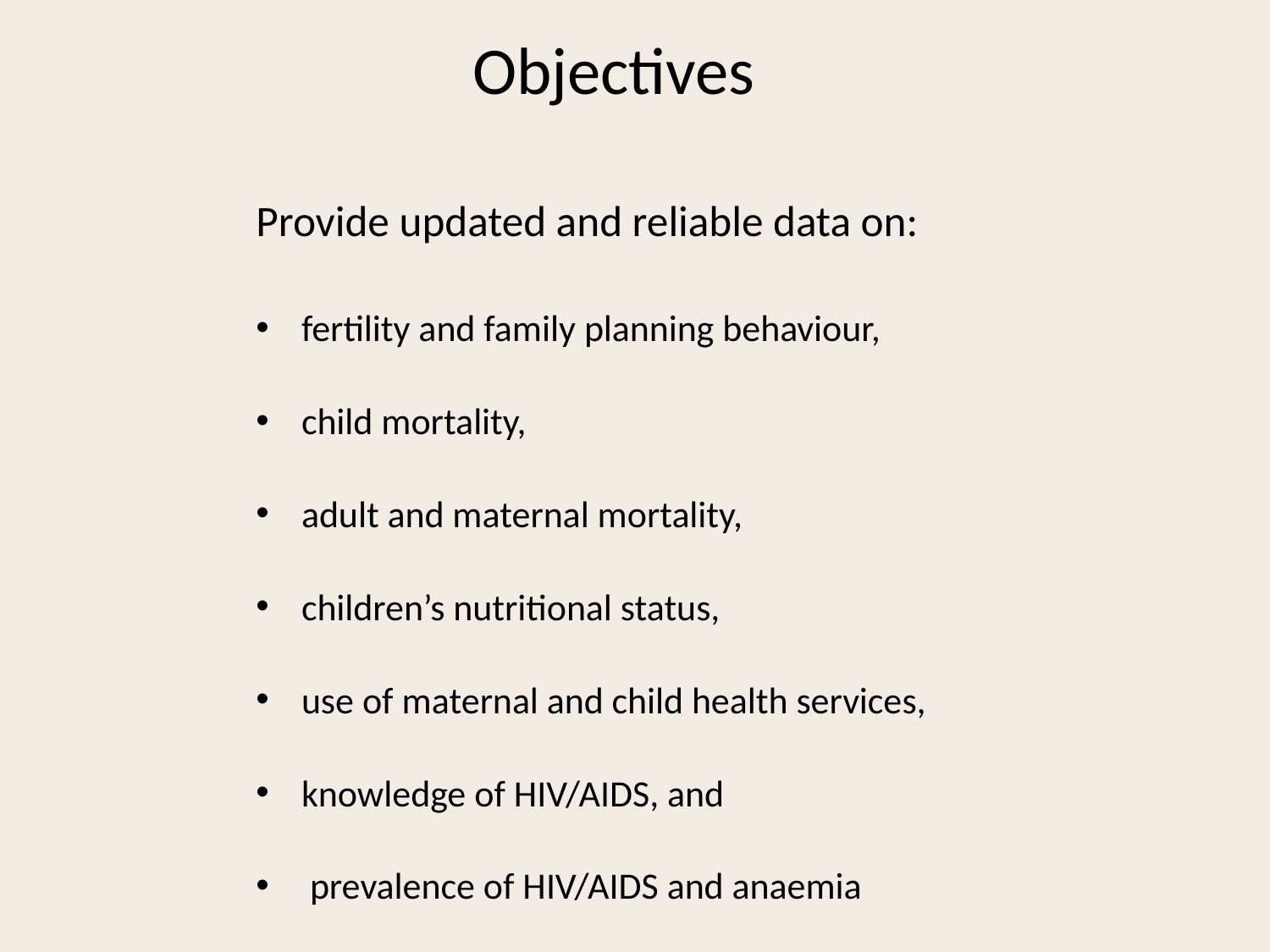

Objectives

Provide updated and reliable data on:

fertility and family planning behaviour,
child mortality,
adult and maternal mortality,
children’s nutritional status,
use of maternal and child health services,
knowledge of HIV/AIDS, and
 prevalence of HIV/AIDS and anaemia